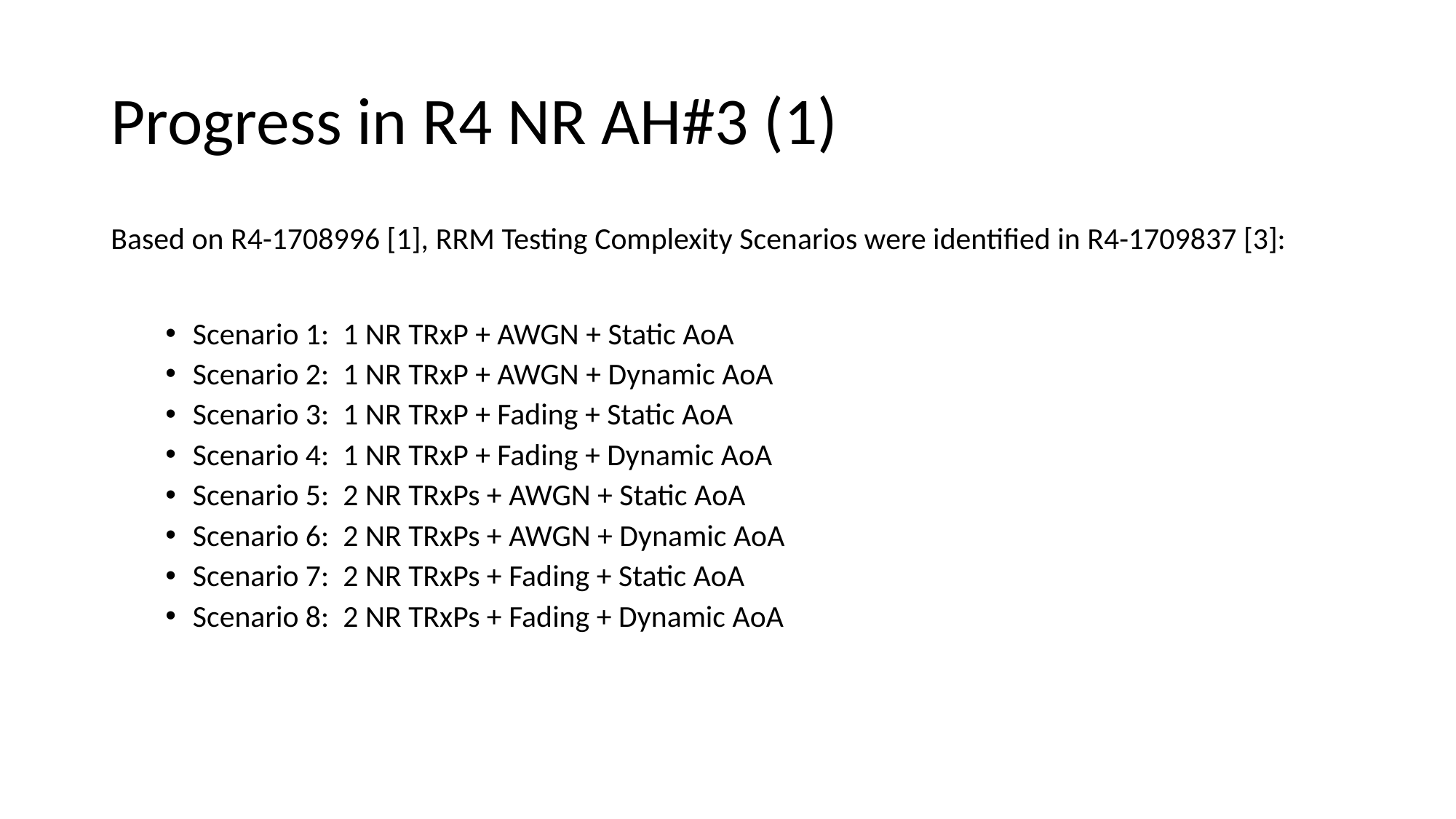

# Progress in R4 NR AH#3 (1)
Based on R4-1708996 [1], RRM Testing Complexity Scenarios were identified in R4-1709837 [3]:

Scenario 1:  1 NR TRxP + AWGN + Static AoA
Scenario 2:  1 NR TRxP + AWGN + Dynamic AoA
Scenario 3:  1 NR TRxP + Fading + Static AoA
Scenario 4:  1 NR TRxP + Fading + Dynamic AoA
Scenario 5:  2 NR TRxPs + AWGN + Static AoA
Scenario 6:  2 NR TRxPs + AWGN + Dynamic AoA
Scenario 7:  2 NR TRxPs + Fading + Static AoA
Scenario 8:  2 NR TRxPs + Fading + Dynamic AoA